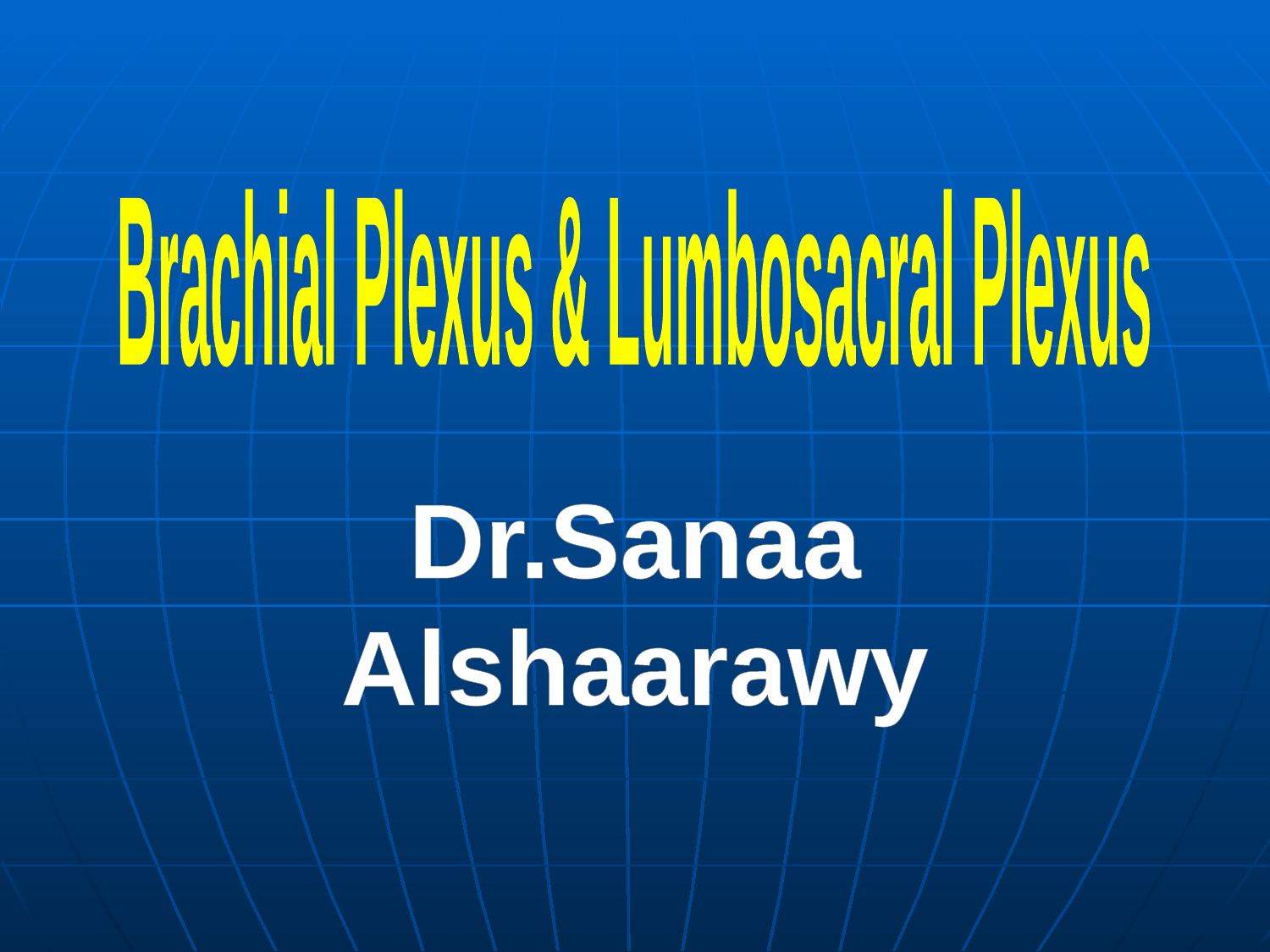

Brachial Plexus & Lumbosacral Plexus
Dr.Sanaa Alshaarawy